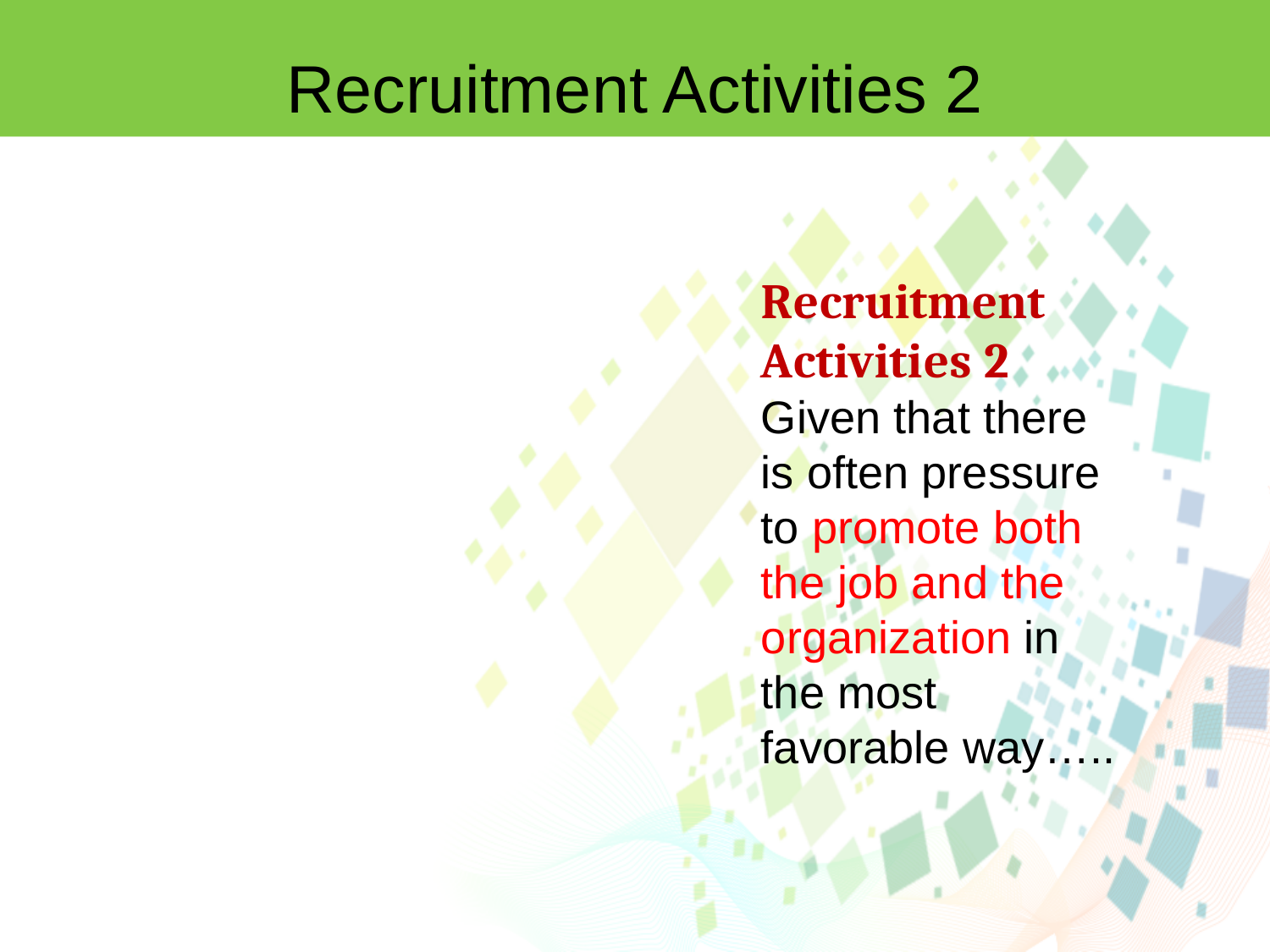

Recruitment Activities 2

Recruitment Activities 2
Given that there is often pressure to promote both the job and the organization in the most favorable way…..